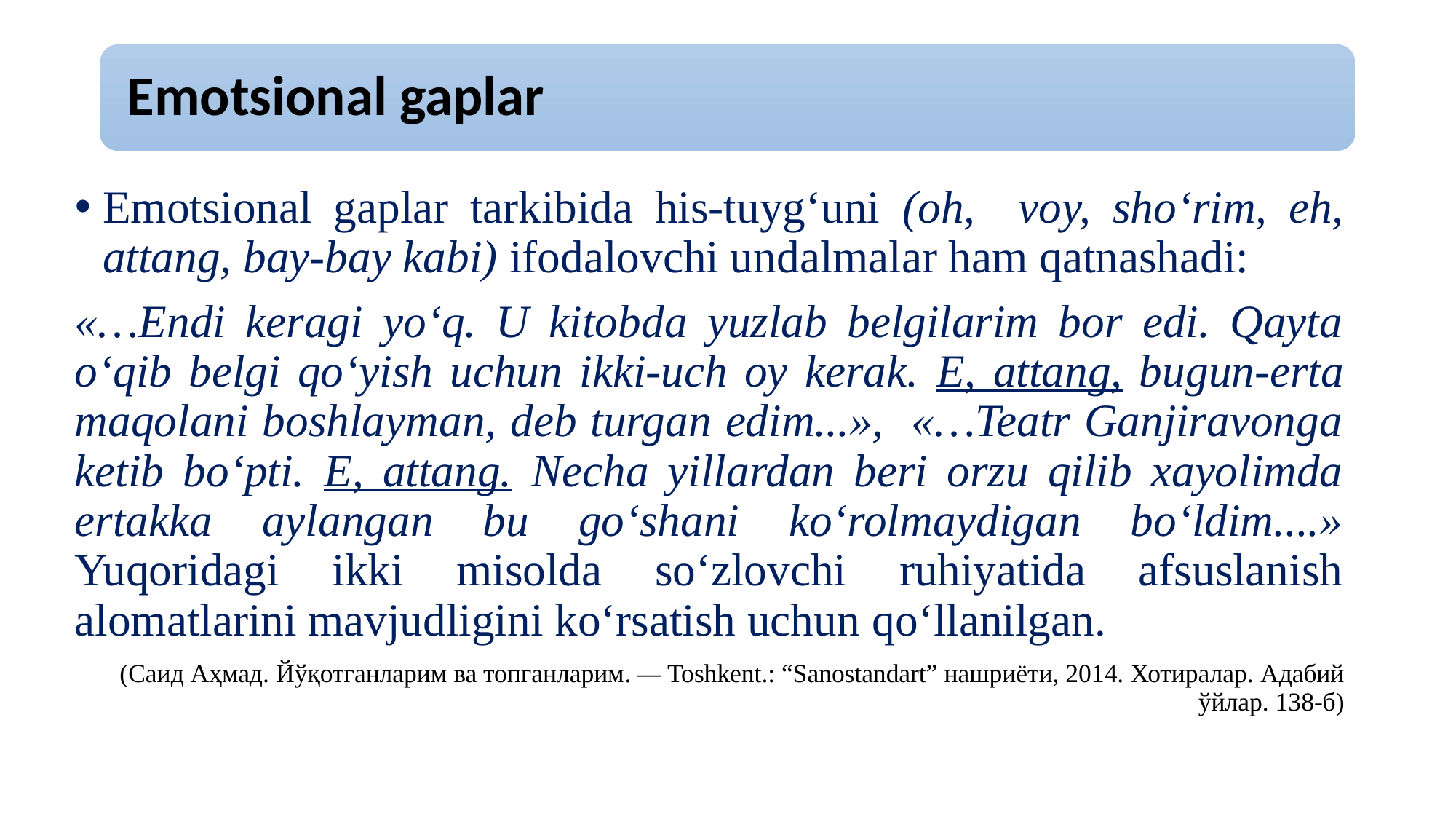

Emotsional gaplar
Emotsional gaplar tarkibida his-tuyg‘uni (oh,  voy, sho‘rim, eh, attang, bay-bay kabi) ifodalovchi undalmalar ham qatnashadi:
«…Endi keragi yo‘q. U kitobda yuzlab belgilarim bor edi. Qayta o‘qib belgi qo‘yish uchun ikki-uch oy kerak. E, attang, bugun-erta maqolani boshlayman, deb turgan edim...»,  «…Teatr Ganjiravonga ketib bo‘pti. E, attang. Necha yillardan beri orzu qilib xayolimda ertakka aylangan bu go‘shani ko‘rolmaydigan bo‘ldim....» Yuqoridagi ikki misolda so‘zlovchi ruhiyatida afsuslanish alomatlarini mavjudligini ko‘rsatish uchun qo‘llanilgan.
(Саид Аҳмад. Йўқотганларим ва топганларим. — Toshkent.: “Sanostandart” нашриёти, 2014. Хотиралар. Адабий ўйлар. 138-б)